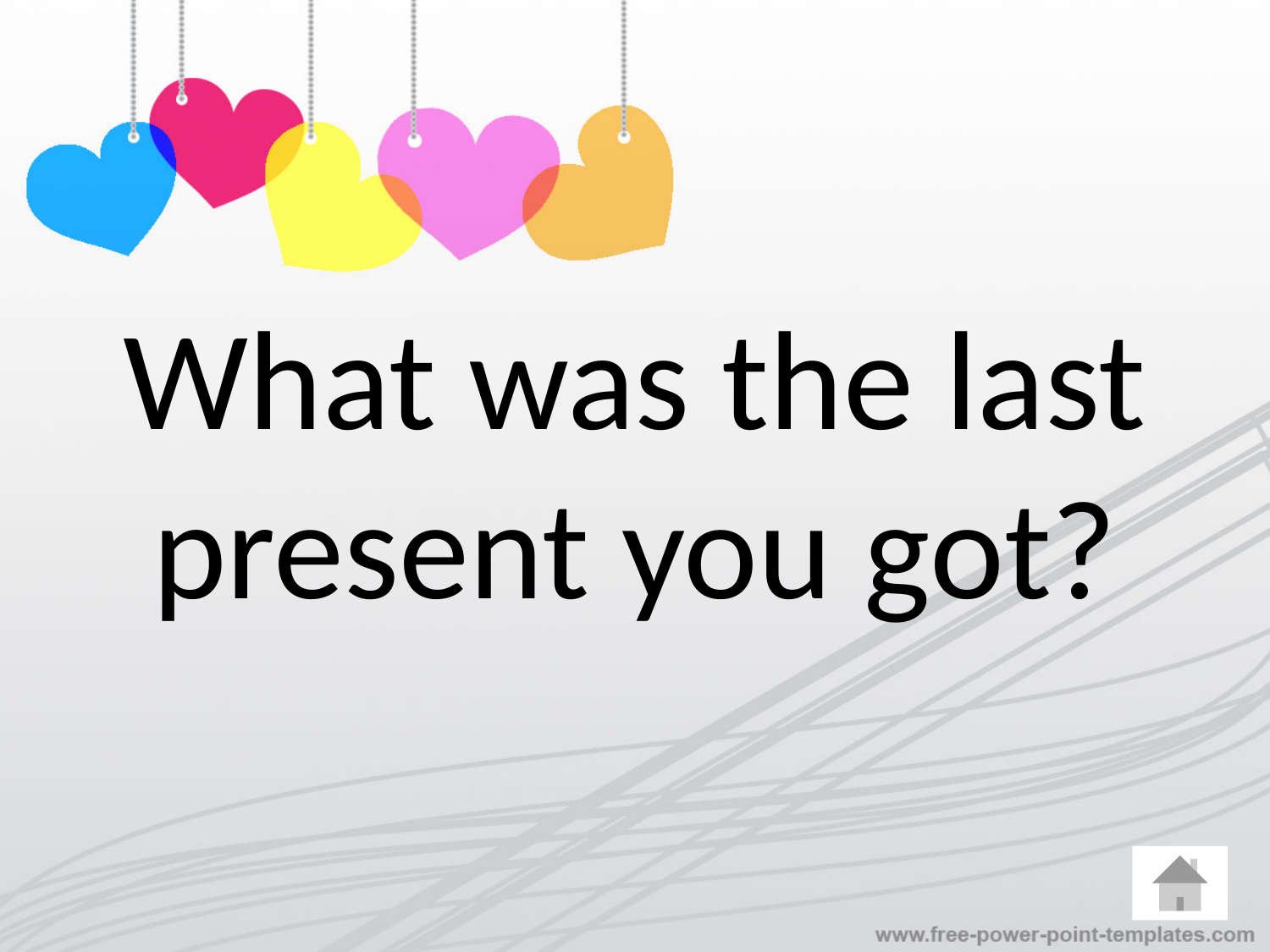

# What was the last present you got?